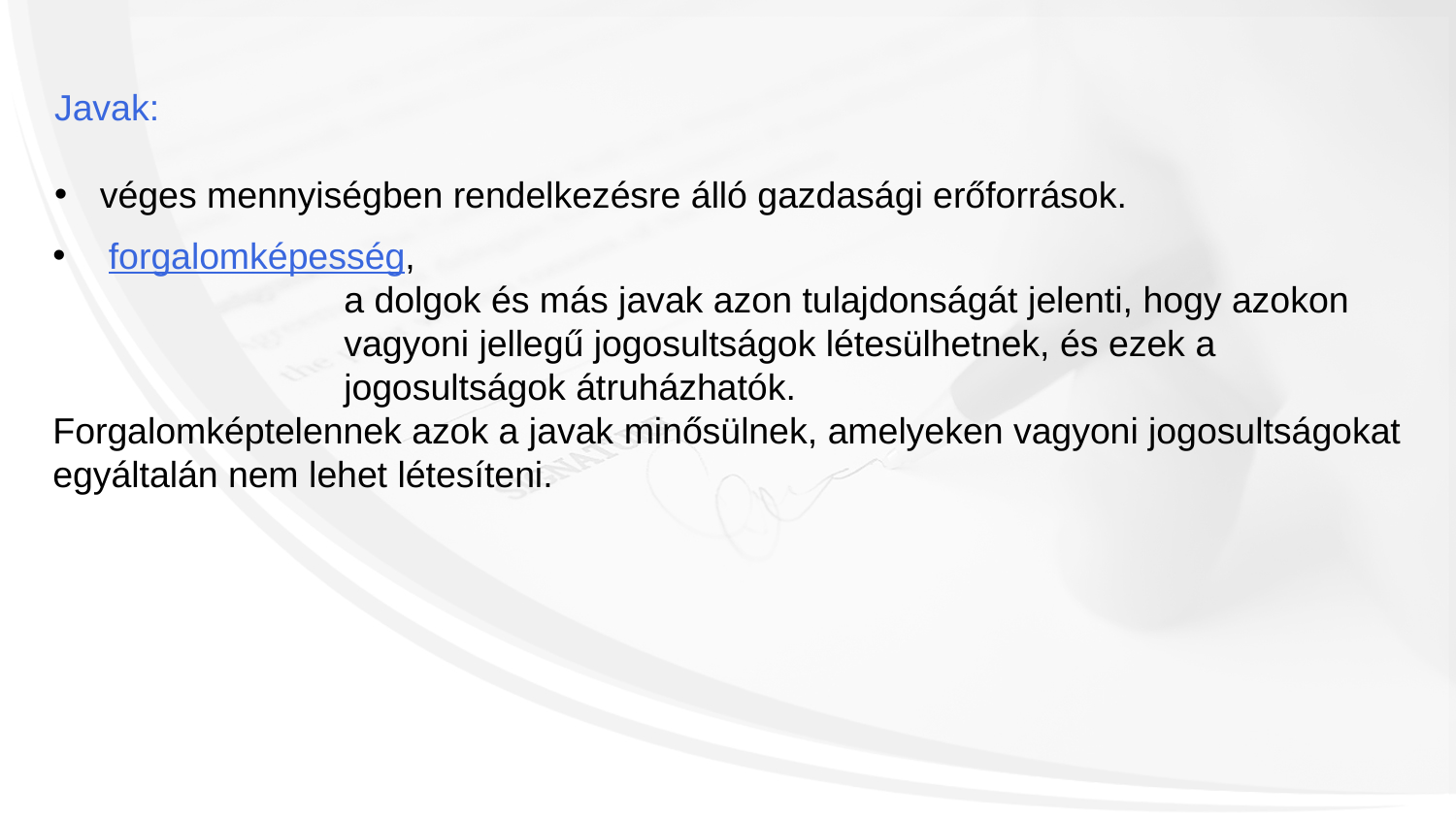

Javak:

véges mennyiségben rendelkezésre álló gazdasági erőforrások.
 forgalomképesség,
		a dolgok és más javak azon tulajdonságát jelenti, hogy azokon 			vagyoni jellegű jogosultságok létesülhetnek, és ezek a
		jogosultságok átruházhatók.
Forgalomképtelennek azok a javak minősülnek, amelyeken vagyoni jogosultságokat egyáltalán nem lehet létesíteni.